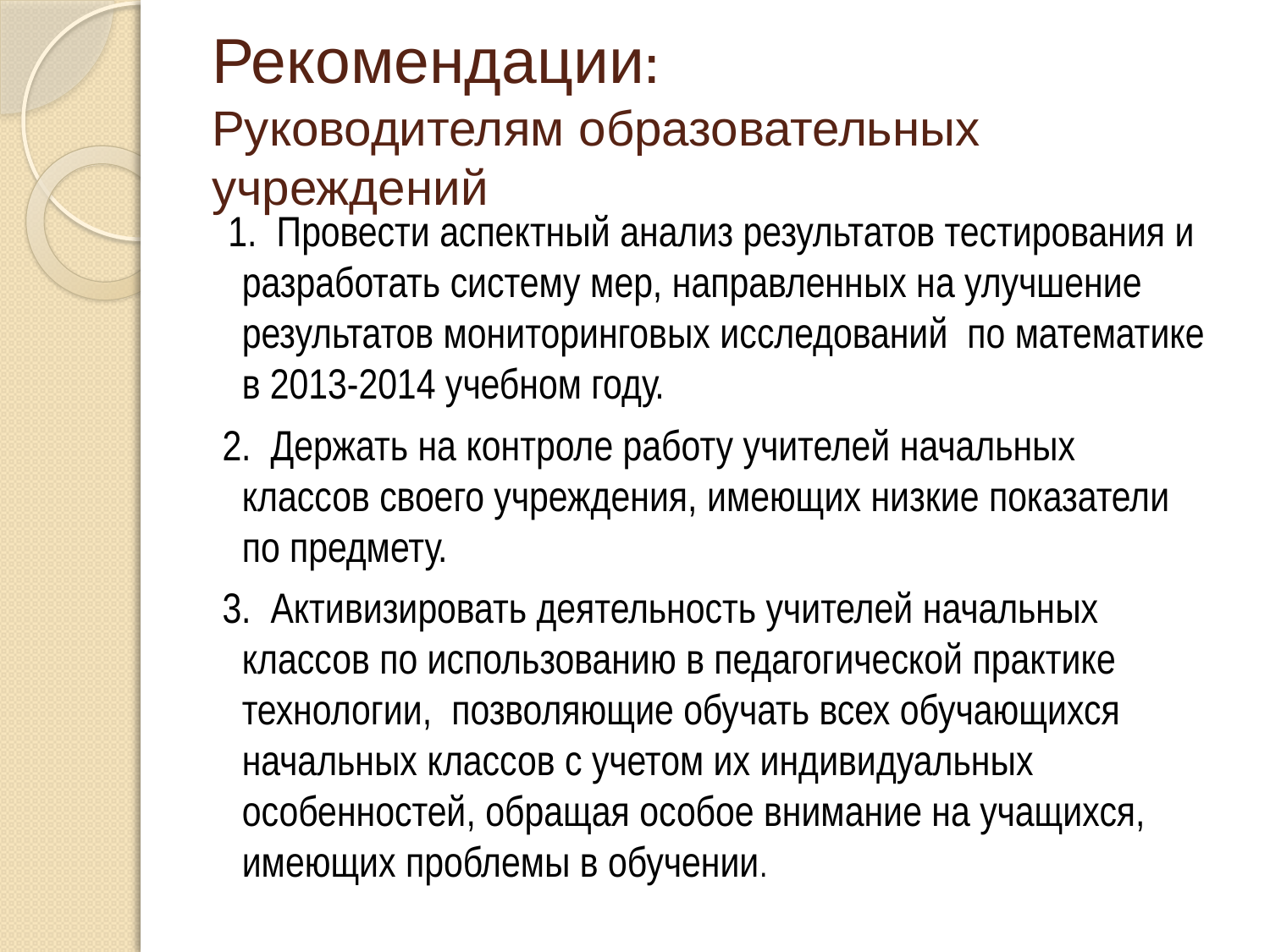

# Рекомендации: Руководителям образовательных учреждений
  1.  Провести аспектный анализ результатов тестирования и разработать систему мер, направленных на улучшение результатов мониторинговых исследований  по математике в 2013-2014 учебном году.
  2.  Держать на контроле работу учителей начальных классов своего учреждения, имеющих низкие показатели по предмету.
  3.  Активизировать деятельность учителей начальных классов по использованию в педагогической практике технологии,  позволяющие обучать всех обучающихся начальных классов с учетом их индивидуальных особенностей, обращая особое внимание на учащихся, имеющих проблемы в обучении.